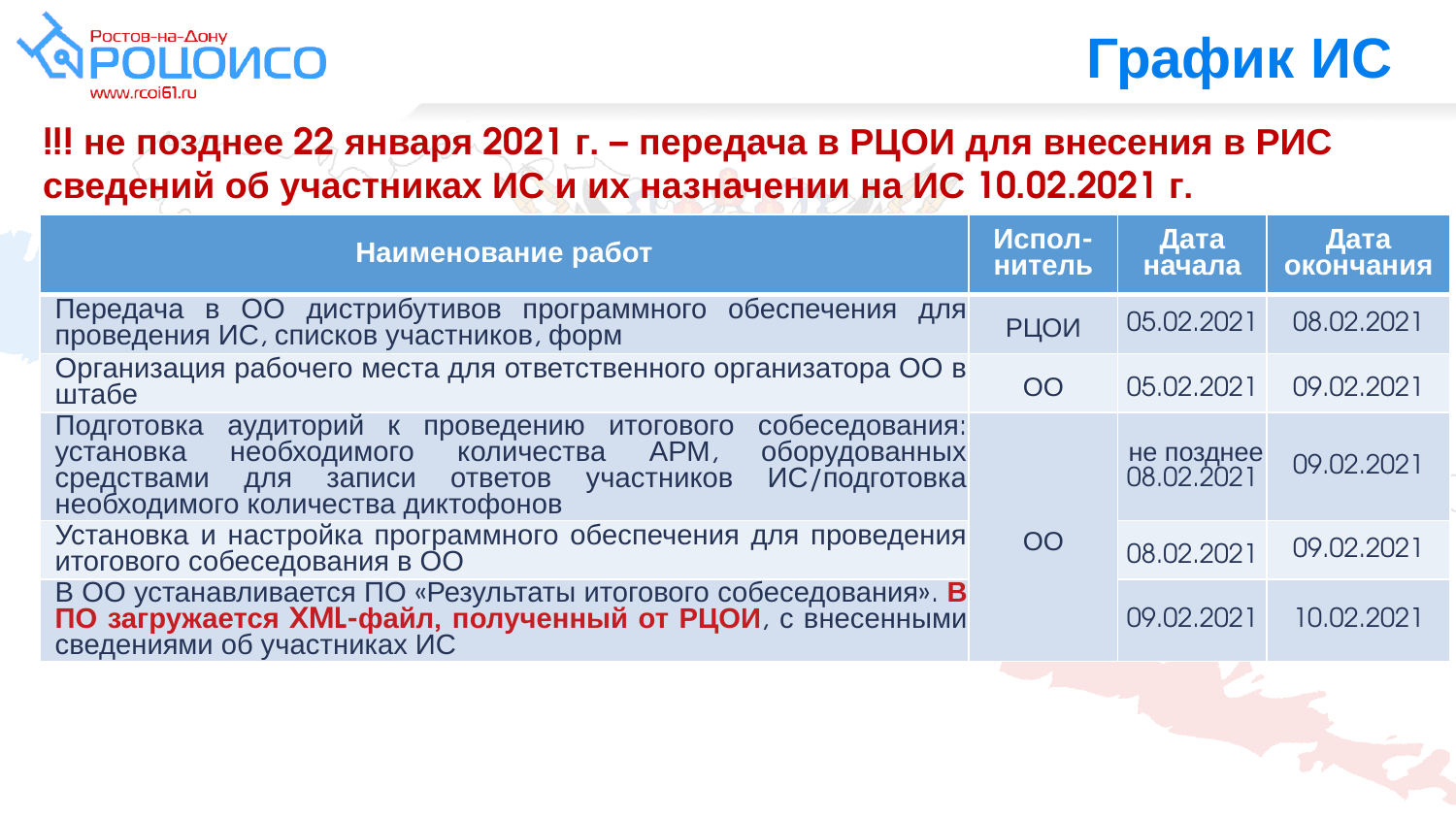

График ИС
!!! не позднее 22 января 2021 г. – передача в РЦОИ для внесения в РИС сведений об участниках ИС и их назначении на ИС 10.02.2021 г.
| Наименование работ | Испол-нитель | Дата начала | Дата окончания |
| --- | --- | --- | --- |
| Передача в ОО дистрибутивов программного обеспечения для проведения ИС, списков участников, форм | РЦОИ | 05.02.2021 | 08.02.2021 |
| Организация рабочего места для ответственного организатора ОО в штабе | ОО | 05.02.2021 | 09.02.2021 |
| Подготовка аудиторий к проведению итогового собеседования: установка необходимого количества АРМ, оборудованных средствами для записи ответов участников ИС/подготовка необходимого количества диктофонов | ОО | не позднее 08.02.2021 | 09.02.2021 |
| Установка и настройка программного обеспечения для проведения итогового собеседования в ОО |  | 08.02.2021 | 09.02.2021 |
| В ОО устанавливается ПО «Результаты итогового собеседования». В ПО загружается XML-файл, полученный от РЦОИ, с внесенными сведениями об участниках ИС |  | 09.02.2021 | 10.02.2021 |